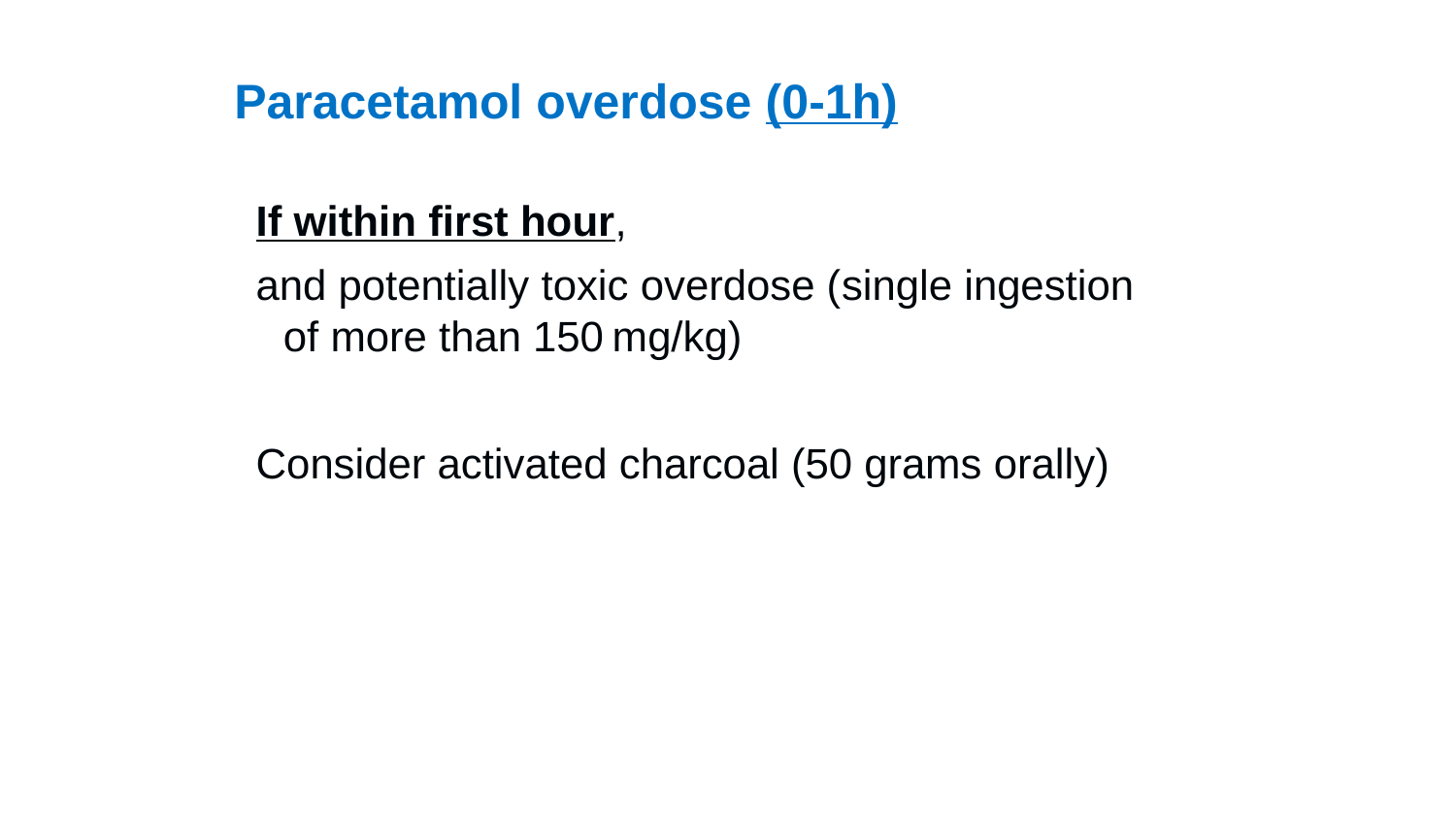

# Paracetamol overdose (0-1h)
If within first hour,
and potentially toxic overdose (single ingestion of more than 150 mg/kg)

Consider activated charcoal (50 grams orally)